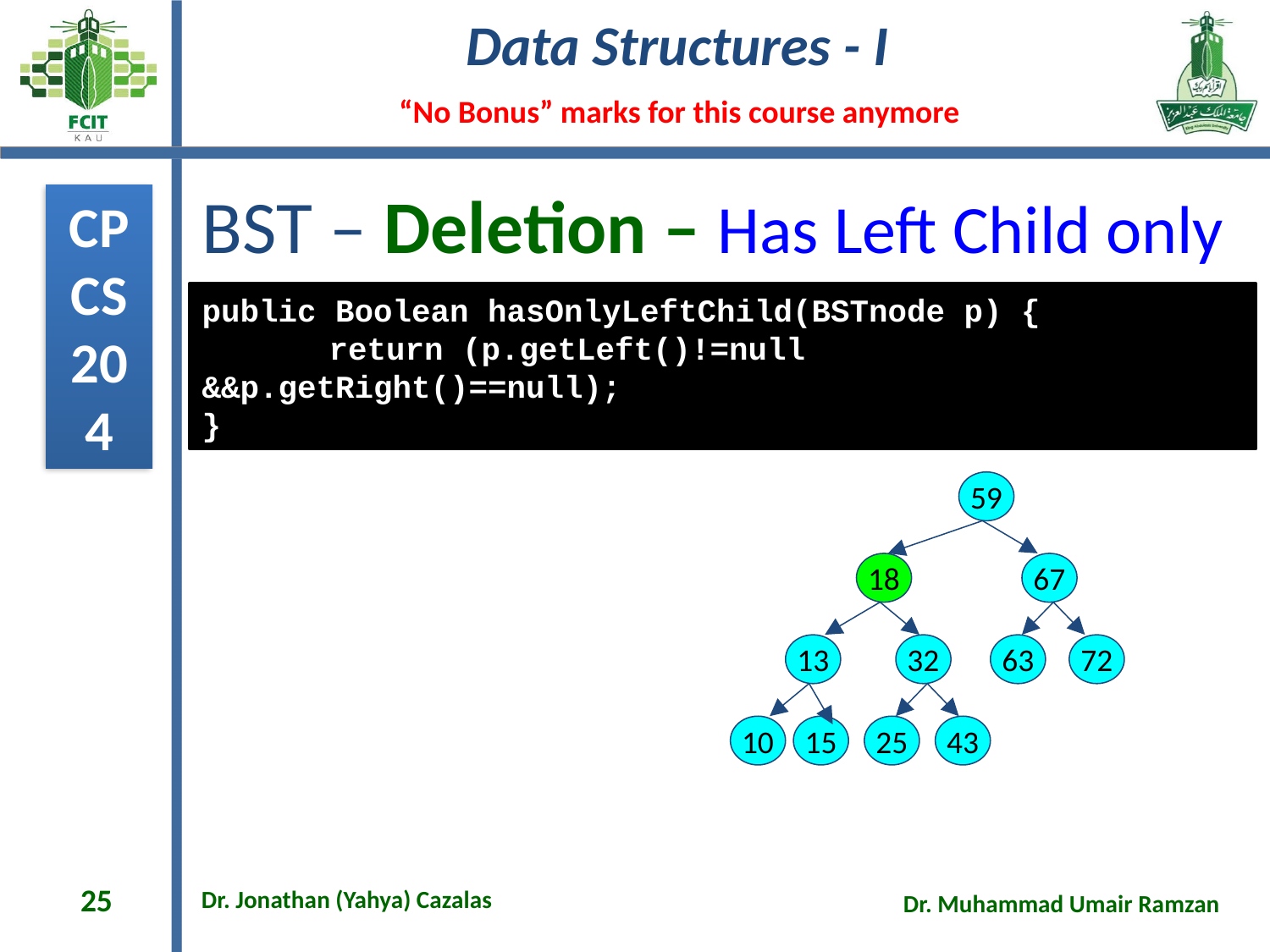

# BST – Deletion – Has Left Child only
public Boolean hasOnlyLeftChild(BSTnode p) {
	return (p.getLeft()!=null &&p.getRight()==null);
}
59

18
67

13
32
63
72

10
15
25
43

25